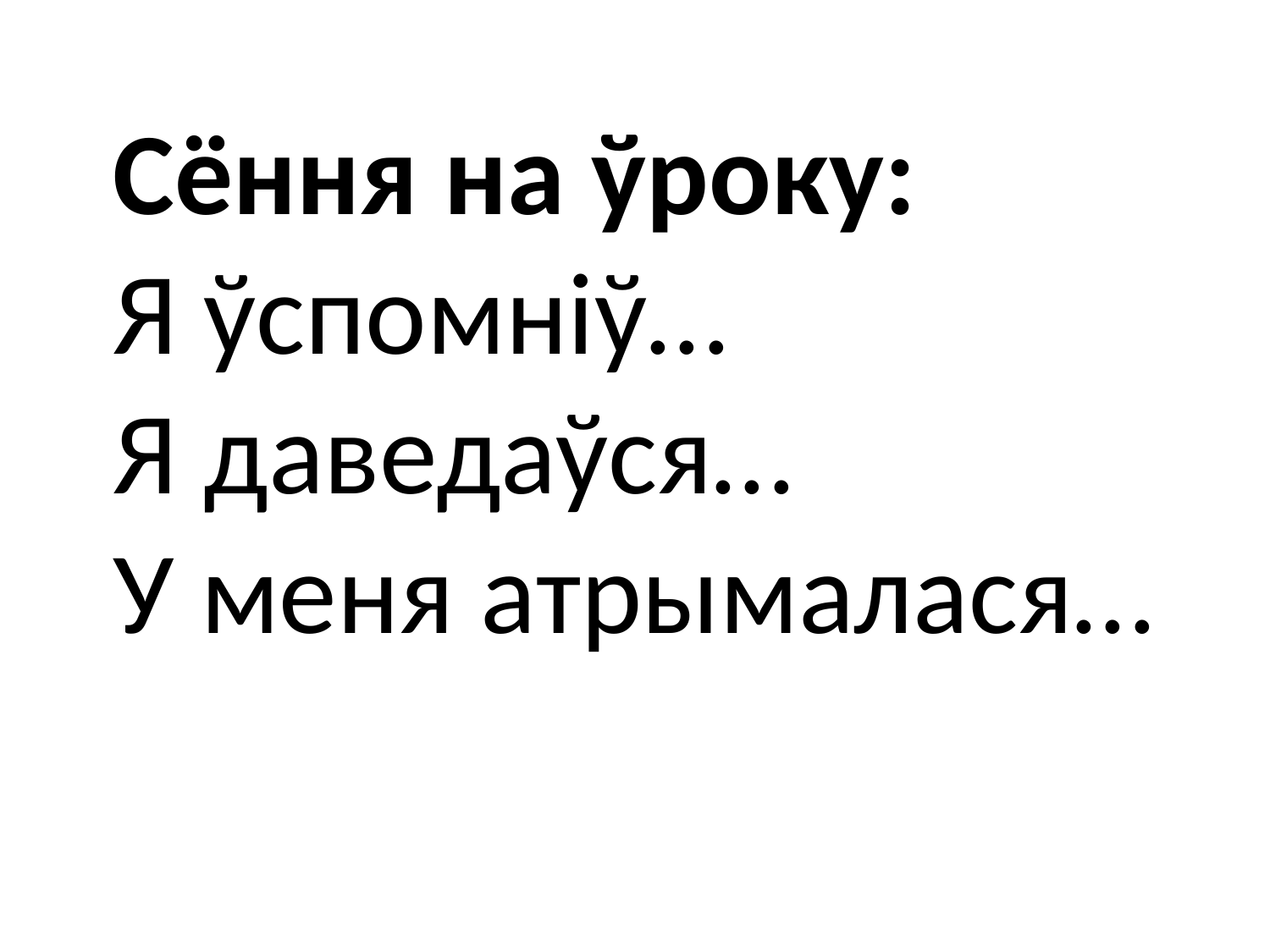

# Сёння на ўроку: Я ўспомніў… Я даведаўся… У меня атрымалася…